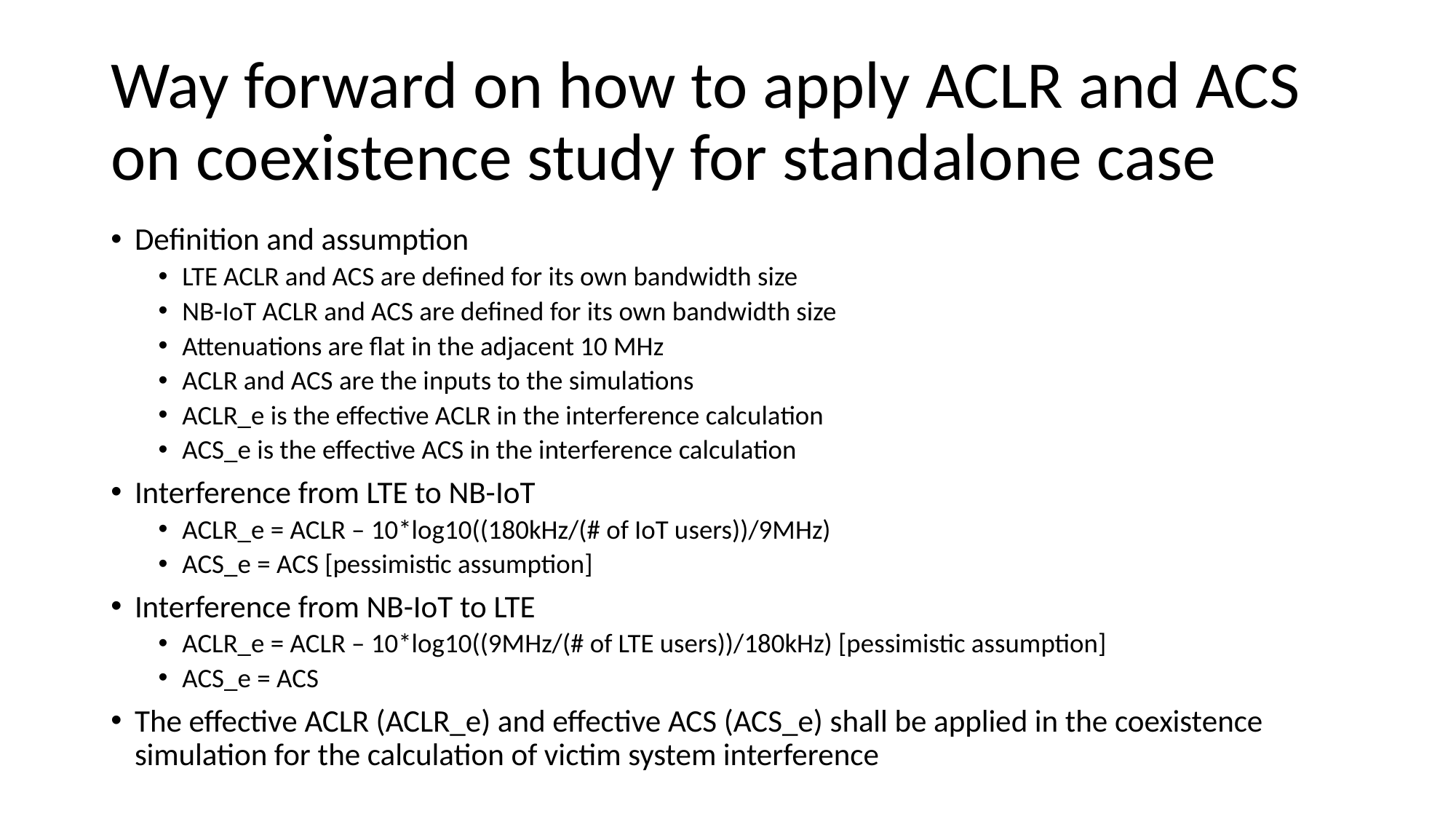

# Way forward on how to apply ACLR and ACS on coexistence study for standalone case
Definition and assumption
LTE ACLR and ACS are defined for its own bandwidth size
NB-IoT ACLR and ACS are defined for its own bandwidth size
Attenuations are flat in the adjacent 10 MHz
ACLR and ACS are the inputs to the simulations
ACLR_e is the effective ACLR in the interference calculation
ACS_e is the effective ACS in the interference calculation
Interference from LTE to NB-IoT
ACLR_e = ACLR – 10*log10((180kHz/(# of IoT users))/9MHz)
ACS_e = ACS [pessimistic assumption]
Interference from NB-IoT to LTE
ACLR_e = ACLR – 10*log10((9MHz/(# of LTE users))/180kHz) [pessimistic assumption]
ACS_e = ACS
The effective ACLR (ACLR_e) and effective ACS (ACS_e) shall be applied in the coexistence simulation for the calculation of victim system interference